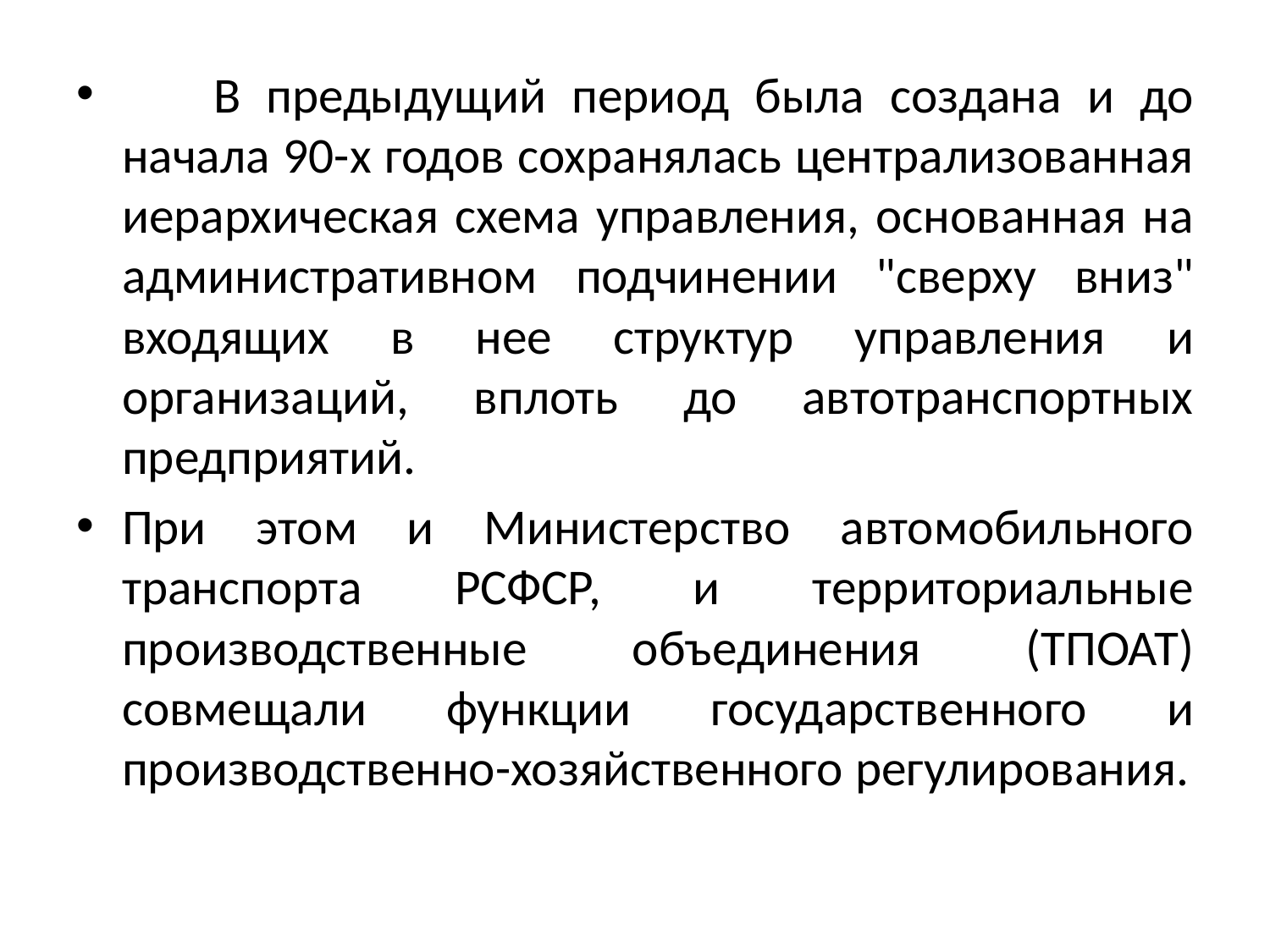

В предыдущий период была создана и до начала 90-х годов сохранялась централизованная иерархическая схема управления, основанная на административном подчинении "сверху вниз" входящих в нее структур управления и организаций, вплоть до автотранспортных предприятий.
При этом и Министерство автомобильного транспорта РСФСР, и территориальные производственные объединения (ТПОАТ) совмещали функции государственного и производственно-хозяйственного регулирования.